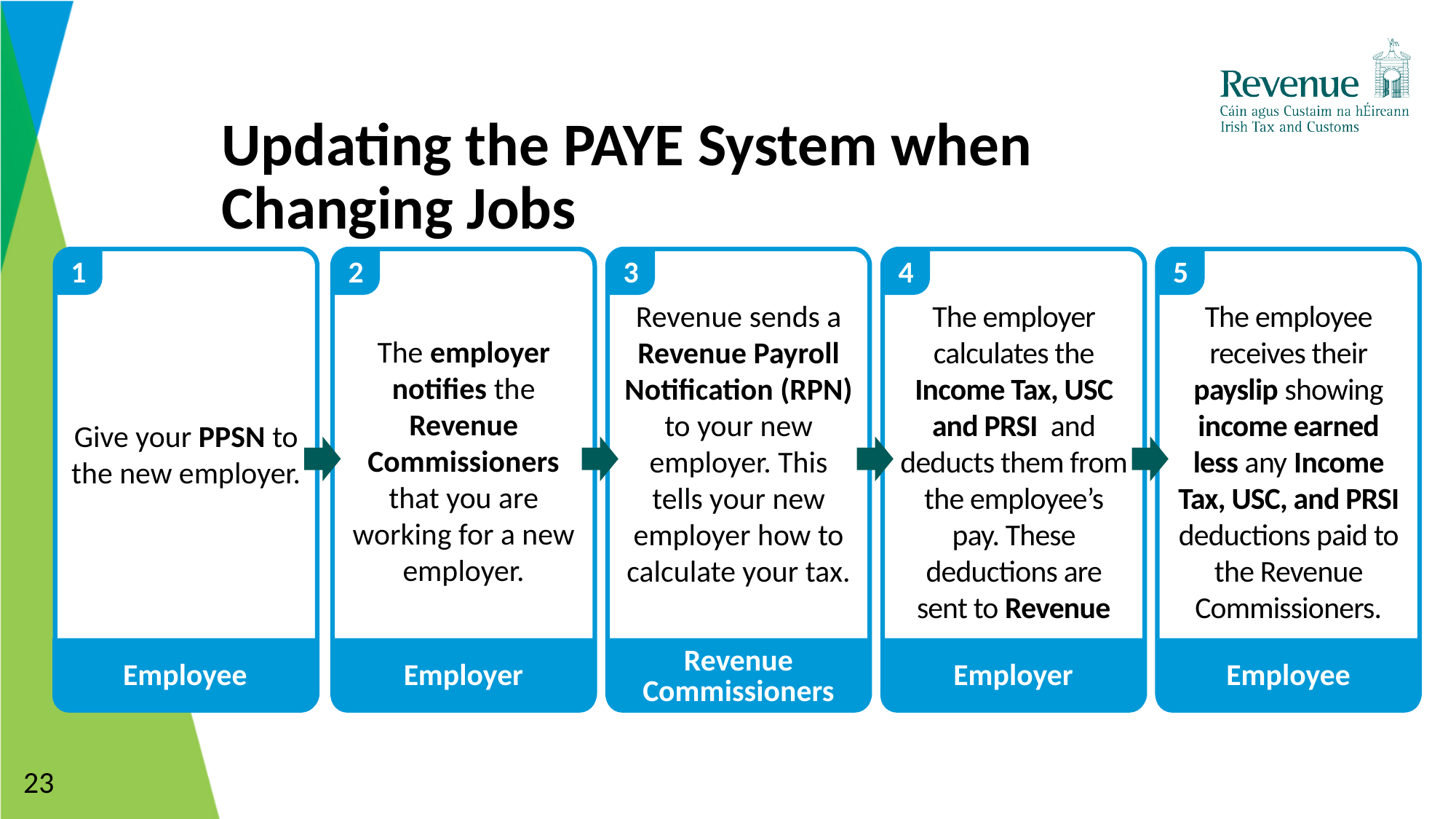

# Updating the PAYE System when Changing Jobs
1
2
3
4
5
Give your PPSN to the new employer.
The employer notifies the Revenue Commissioners that you are working for a new employer.
Revenue sends a Revenue Payroll Notification (RPN) to your new employer. This tells your new employer how to calculate your tax.
The employer calculates the Income Tax, USC and PRSI  and deducts them from the employee’s pay. These deductions are sent to Revenue
The employee receives their payslip showing income earned less any Income Tax, USC, and PRSI deductions paid to the Revenue Commissioners.

Employee
Employer
Revenue
Commissioners
Employer
Employee
23